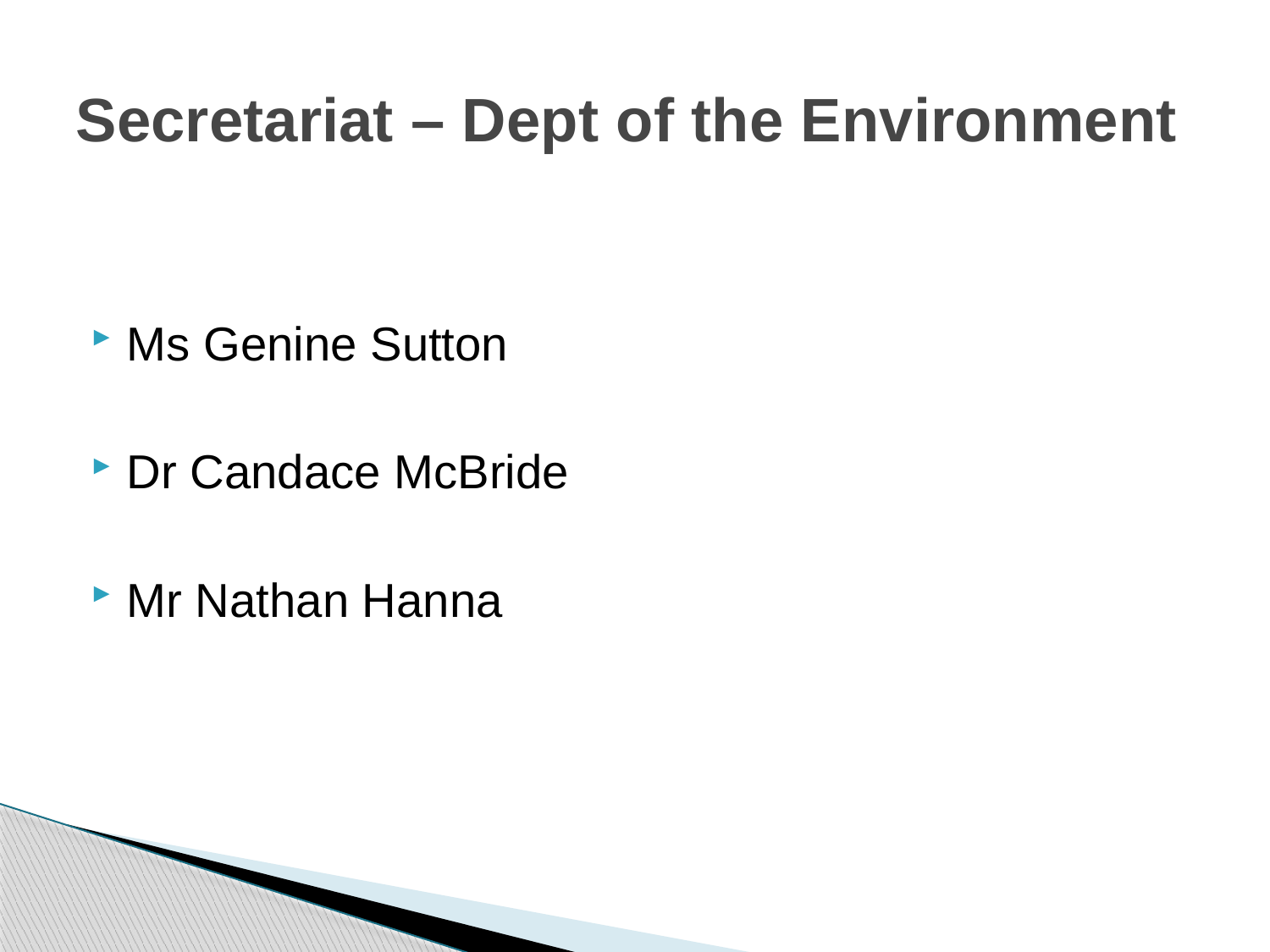

# Secretariat – Dept of the Environment
Ms Genine Sutton

Dr Candace McBride

Mr Nathan Hanna